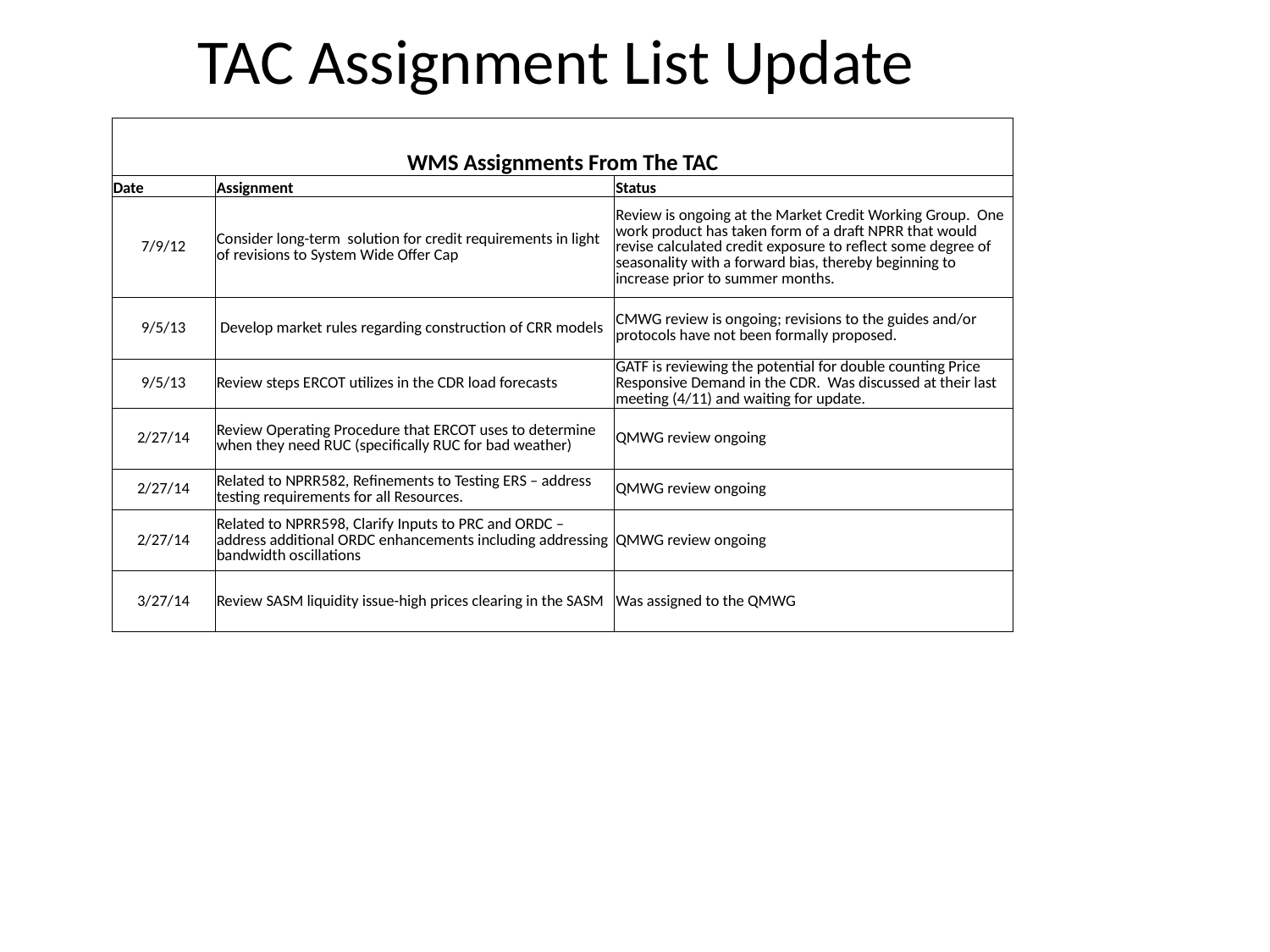

# TAC Assignment List Update
| WMS Assignments From The TAC |  |  |
| --- | --- | --- |
| Date | Assignment | Status |
| 7/9/12 | Consider long-term solution for credit requirements in light of revisions to System Wide Offer Cap | Review is ongoing at the Market Credit Working Group. One work product has taken form of a draft NPRR that would revise calculated credit exposure to reflect some degree of seasonality with a forward bias, thereby beginning to increase prior to summer months. |
| 9/5/13 | Develop market rules regarding construction of CRR models | CMWG review is ongoing; revisions to the guides and/or protocols have not been formally proposed. |
| 9/5/13 | Review steps ERCOT utilizes in the CDR load forecasts | GATF is reviewing the potential for double counting Price Responsive Demand in the CDR. Was discussed at their last meeting (4/11) and waiting for update. |
| 2/27/14 | Review Operating Procedure that ERCOT uses to determine when they need RUC (specifically RUC for bad weather) | QMWG review ongoing |
| 2/27/14 | Related to NPRR582, Refinements to Testing ERS – address testing requirements for all Resources. | QMWG review ongoing |
| 2/27/14 | Related to NPRR598, Clarify Inputs to PRC and ORDC – address additional ORDC enhancements including addressing bandwidth oscillations | QMWG review ongoing |
| 3/27/14 | Review SASM liquidity issue-high prices clearing in the SASM | Was assigned to the QMWG |